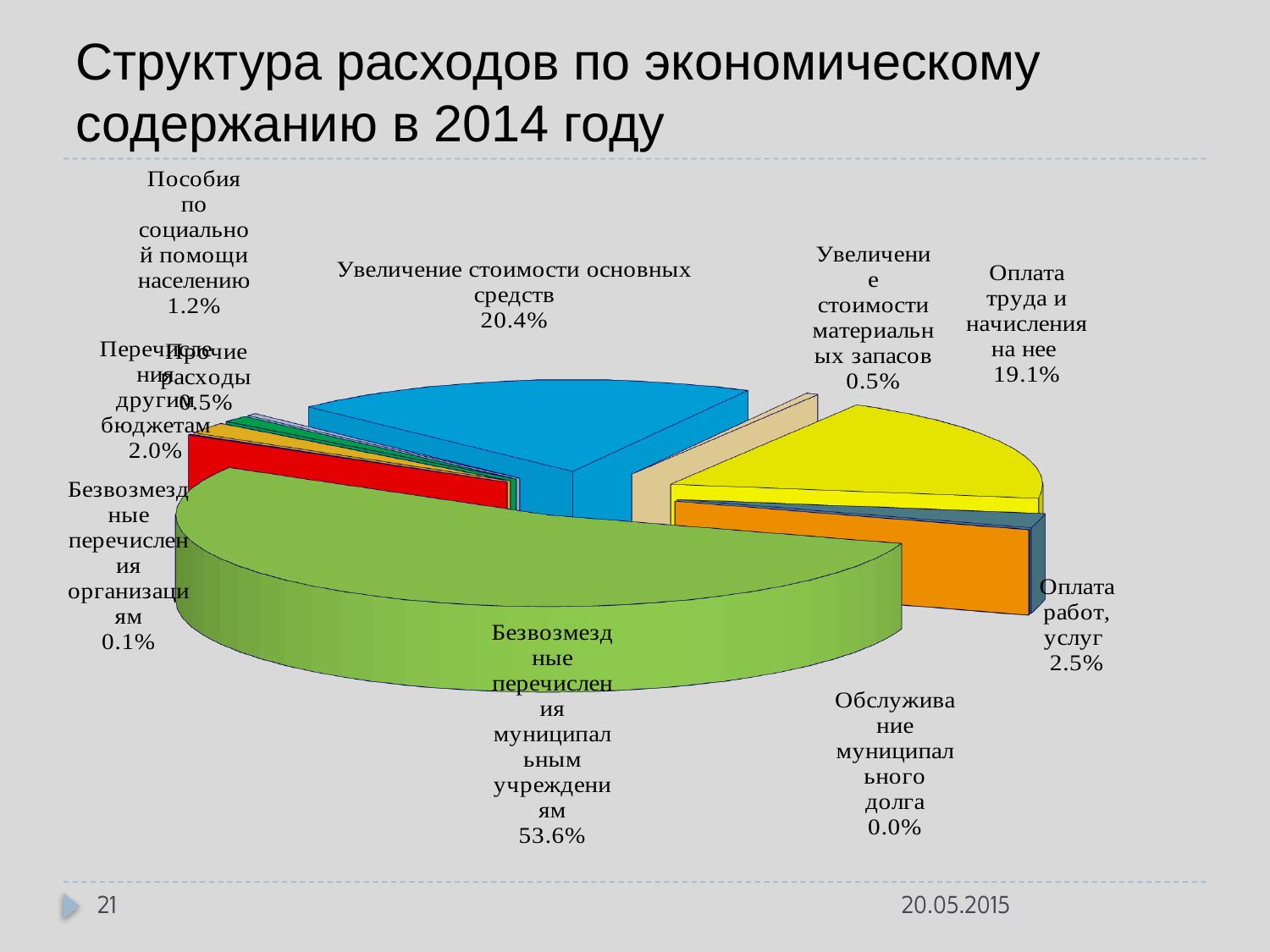

# Структура расходов по экономическому содержанию в 2014 году

[unsupported chart]

21
20.05.2015